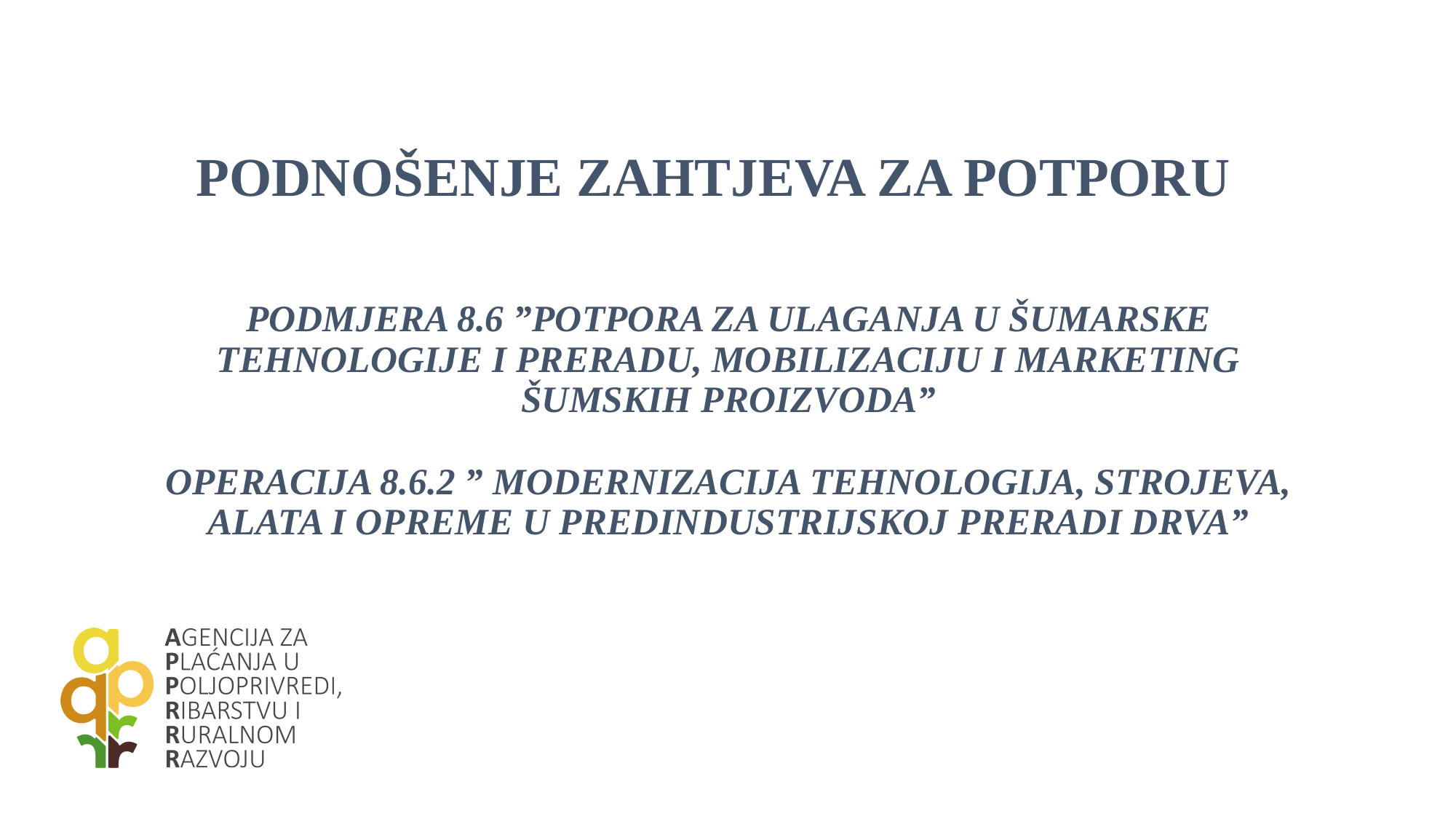

# PODNOŠENJE ZAHTJEVA ZA POTPORU

PODMJERA 8.6 ”POTPORA ZA ULAGANJA U ŠUMARSKE TEHNOLOGIJE I PRERADU, MOBILIZACIJU I MARKETING ŠUMSKIH PROIZVODA”

OPERACIJA 8.6.2 ” MODERNIZACIJA TEHNOLOGIJA, STROJEVA, ALATA I OPREME U PREDINDUSTRIJSKOJ PRERADI DRVA”